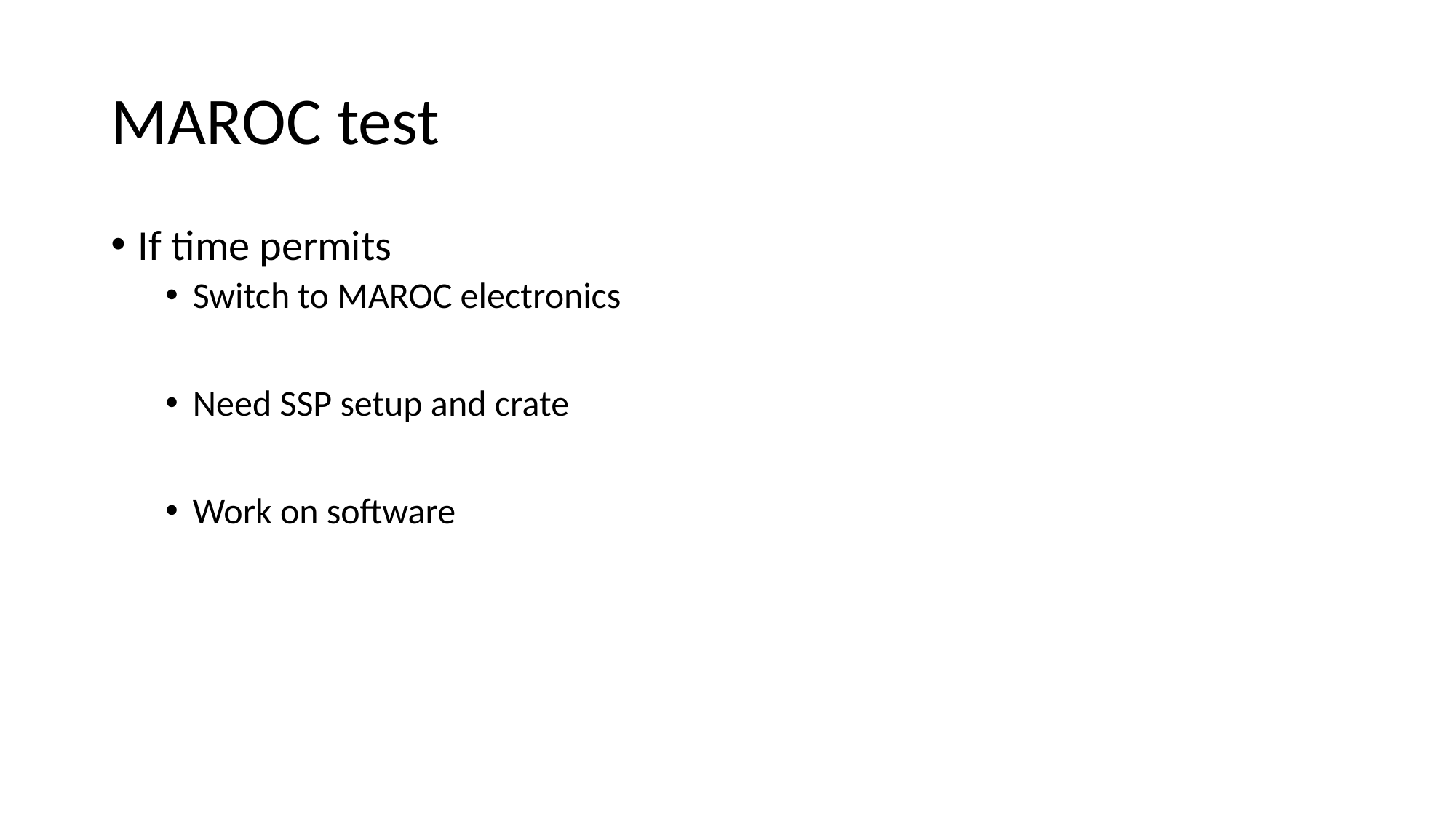

# MAROC test
If time permits
Switch to MAROC electronics

Need SSP setup and crate

Work on software